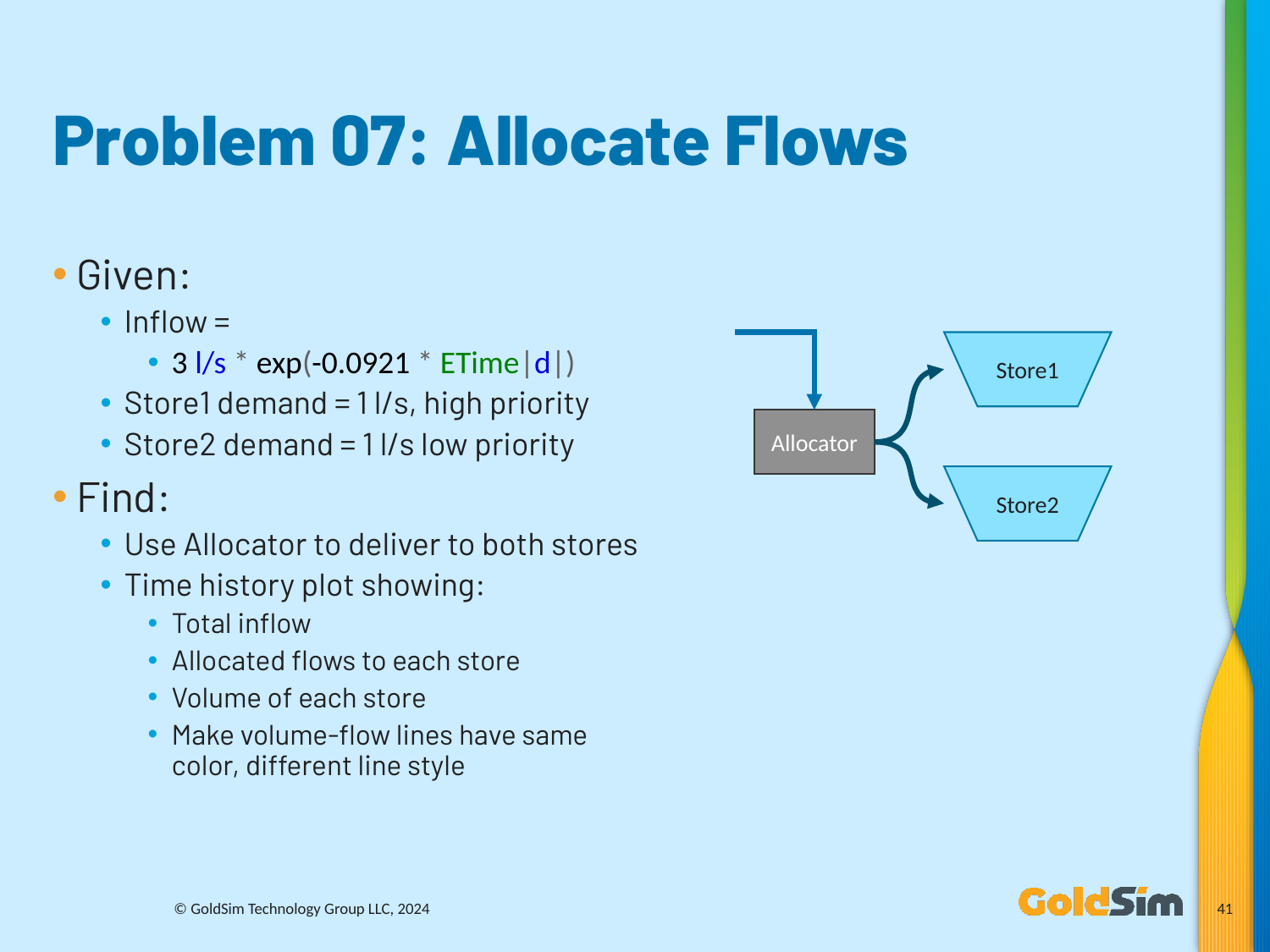

# Problem 07: Allocate Flows
Given:
Inflow =
3 l/s * exp(-0.0921 * ETime|d|)
Store1 demand = 1 l/s, high priority
Store2 demand = 1 l/s low priority
Find:
Use Allocator to deliver to both stores
Time history plot showing:
Total inflow
Allocated flows to each store
Volume of each store
Make volume-flow lines have same color, different line style

Store1
Allocator
Store2
© GoldSim Technology Group LLC, 2024
41